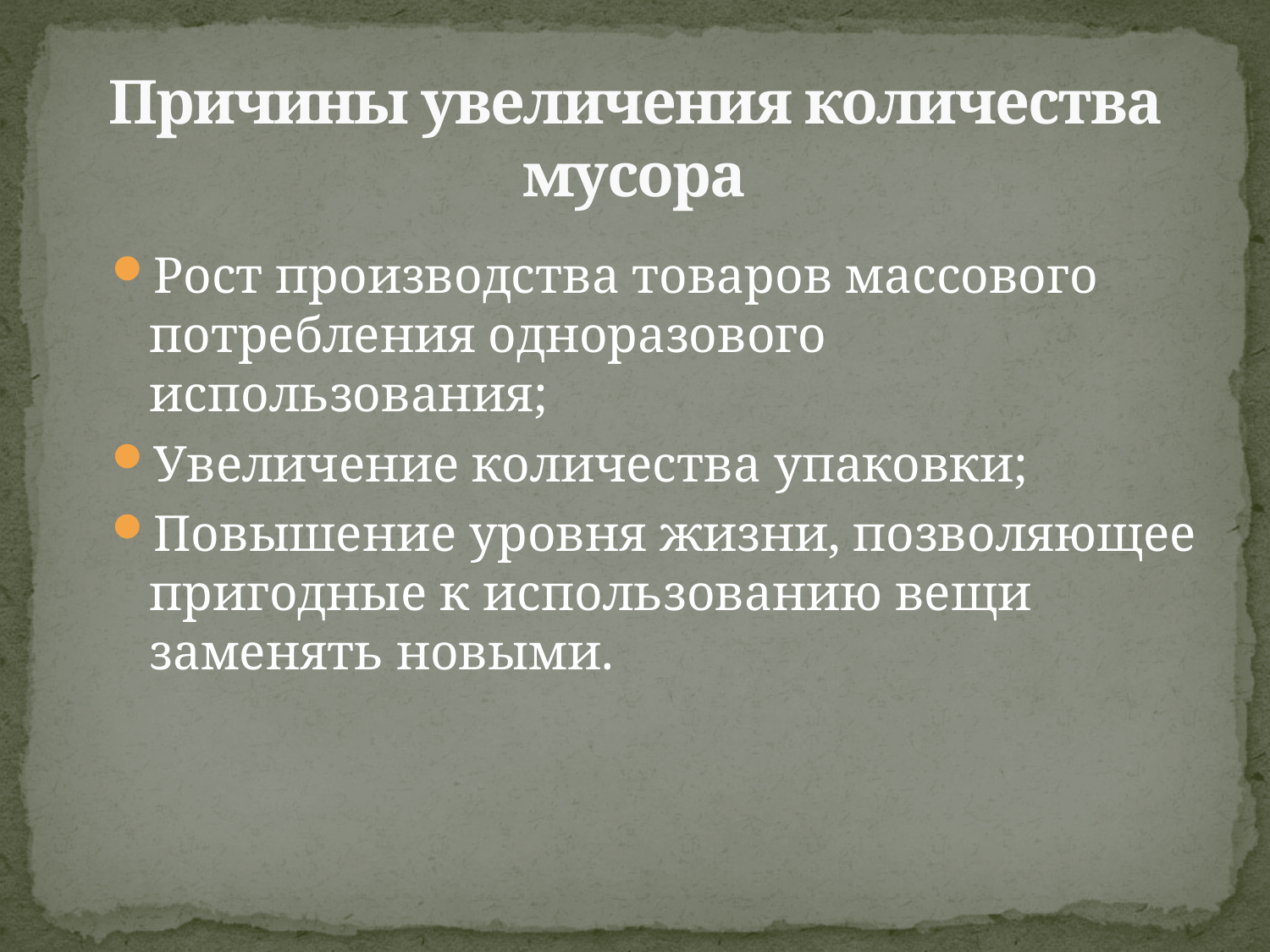

# Причины увеличения количества мусора
Рост производства товаров массового потребления одноразового использования;
Увеличение количества упаковки;
Повышение уровня жизни, позволяющее пригодные к использованию вещи заменять новыми.